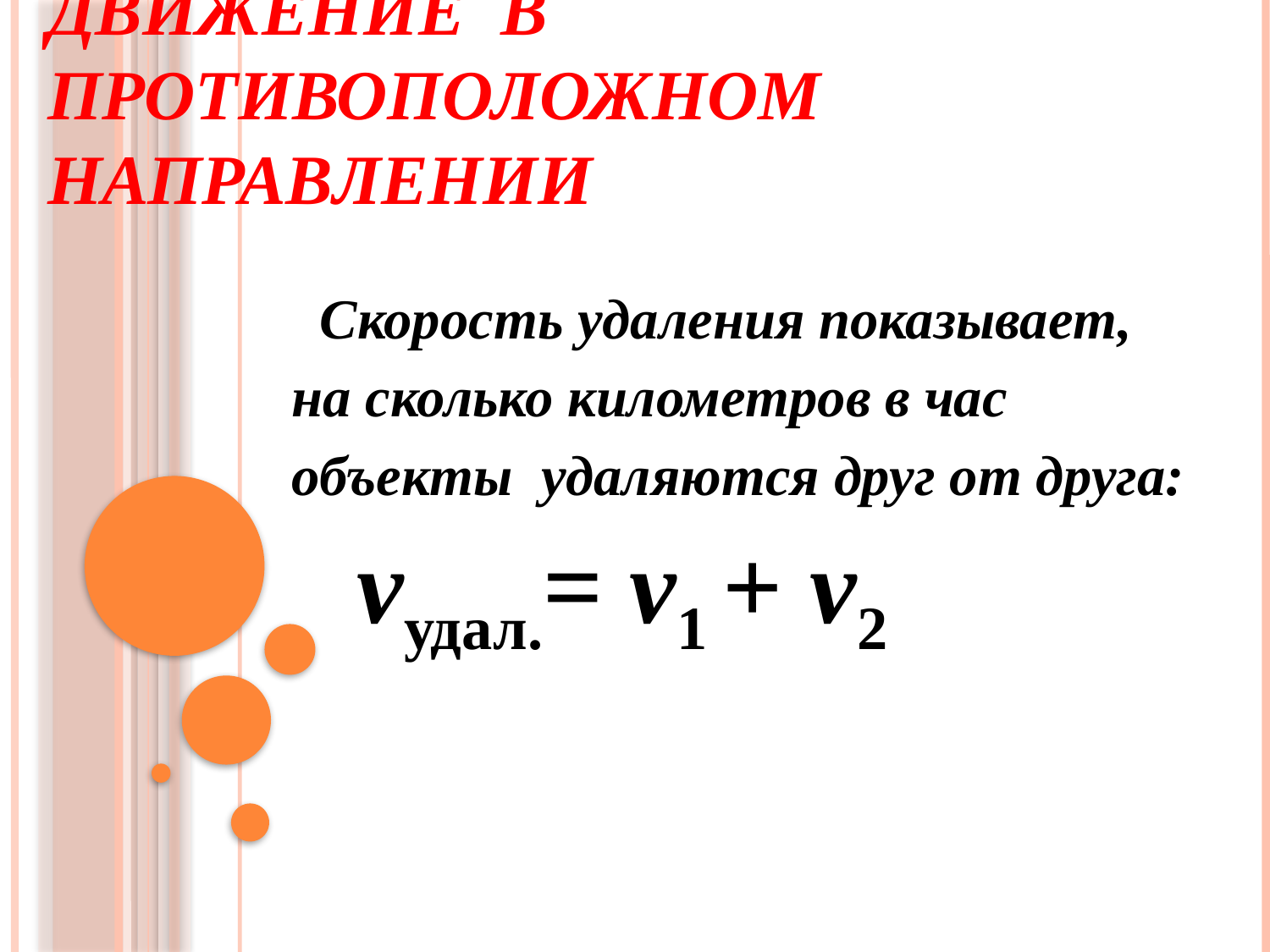

# Движение  в  противоположном   направлении
    Скорость удаления показывает,
 на сколько километров в час
 объекты  удаляются друг от друга:
   vудал.= v1 + v2